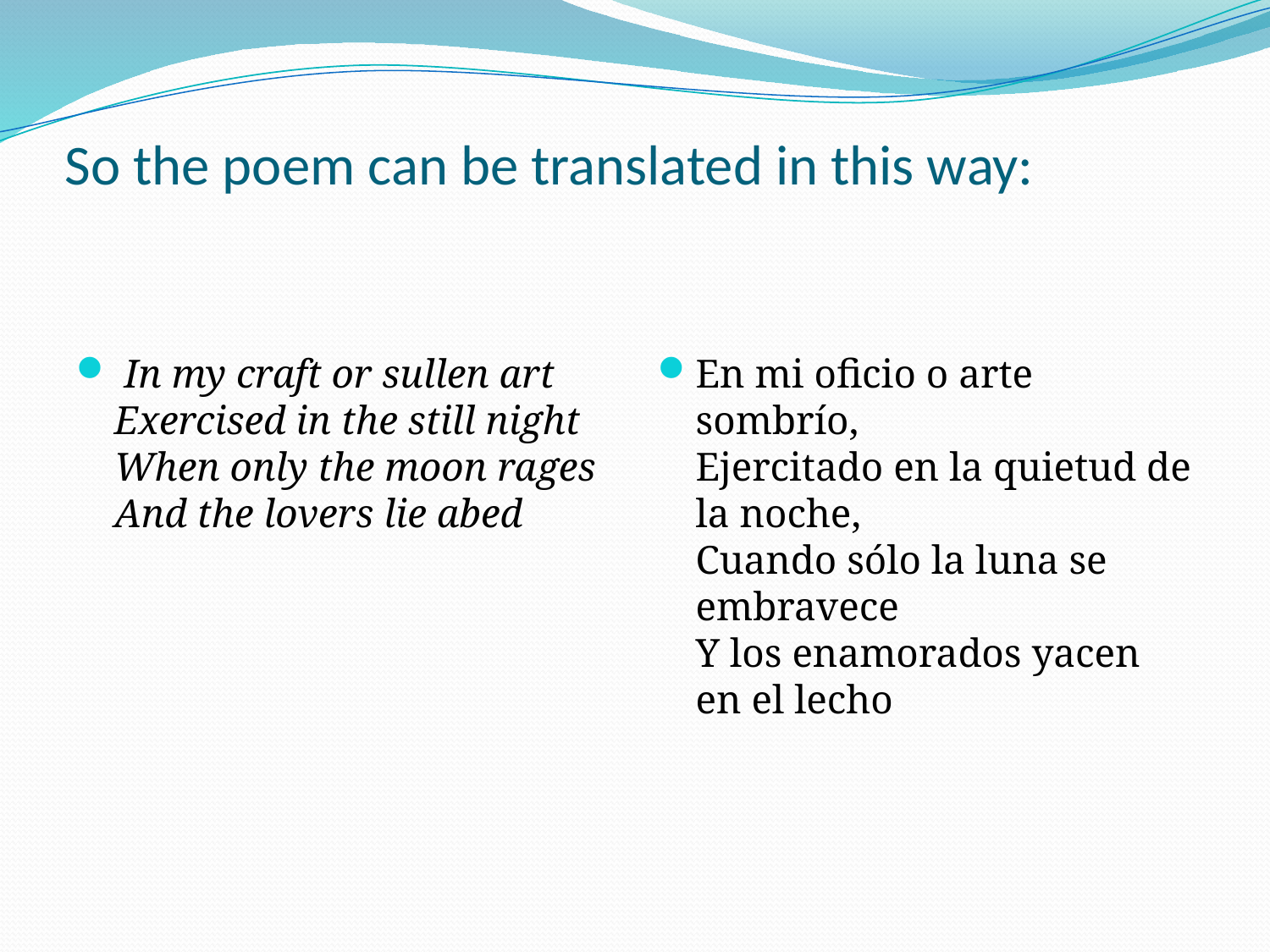

# So the poem can be translated in this way:

 In my craft or sullen art
Exercised in the still night
When only the moon rages
And the lovers lie abed
En mi oficio o arte sombrío,
Ejercitado en la quietud de la noche, 
Cuando sólo la luna se embravece
Y los enamorados yacen en el lecho